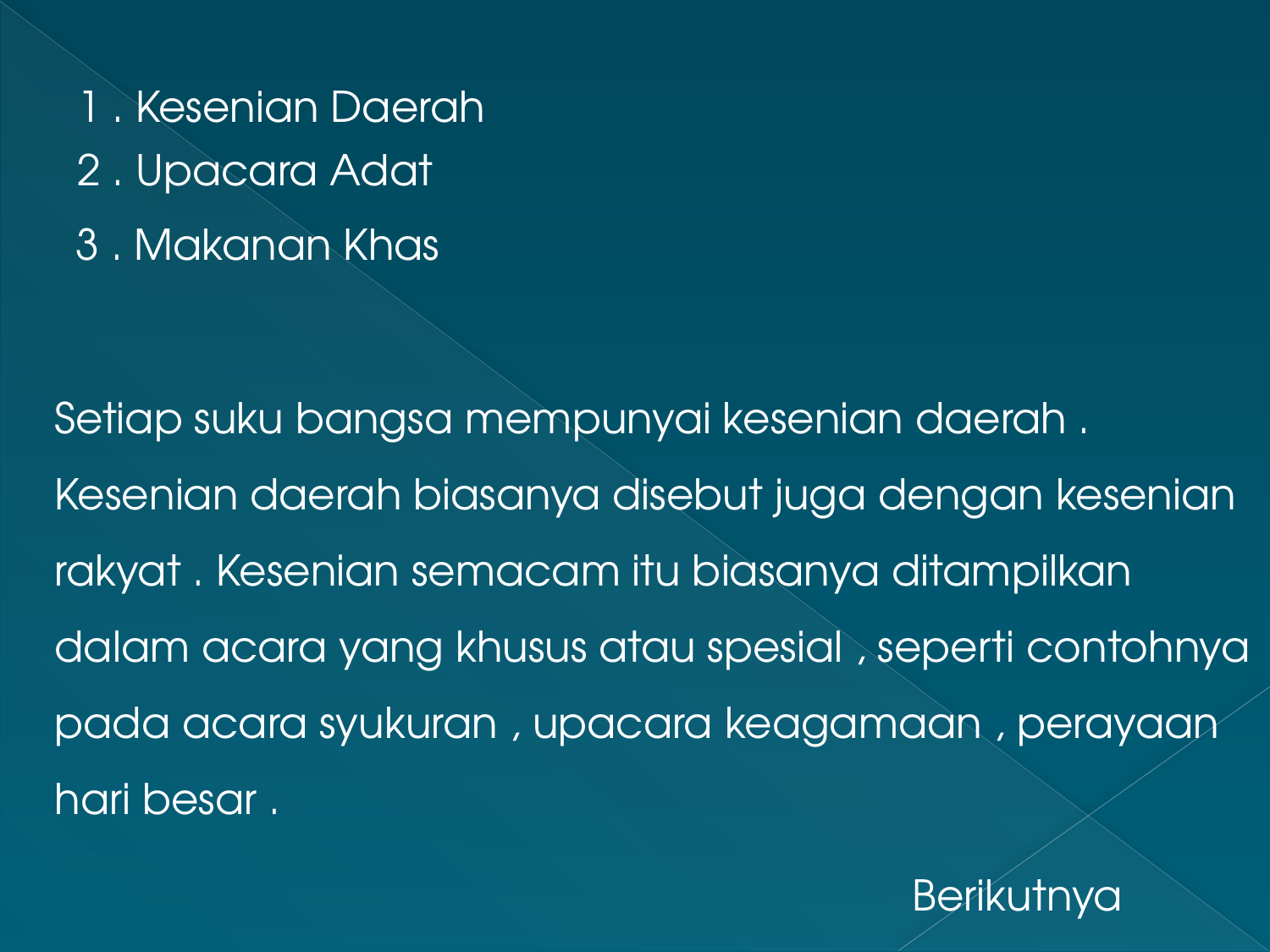

1 . Kesenian Daerah
 2 . Upacara Adat
3 . Makanan Khas
Setiap suku bangsa mempunyai kesenian daerah . Kesenian daerah biasanya disebut juga dengan kesenian rakyat . Kesenian semacam itu biasanya ditampilkan dalam acara yang khusus atau spesial , seperti contohnya pada acara syukuran , upacara keagamaan , perayaan hari besar .
Berikutnya